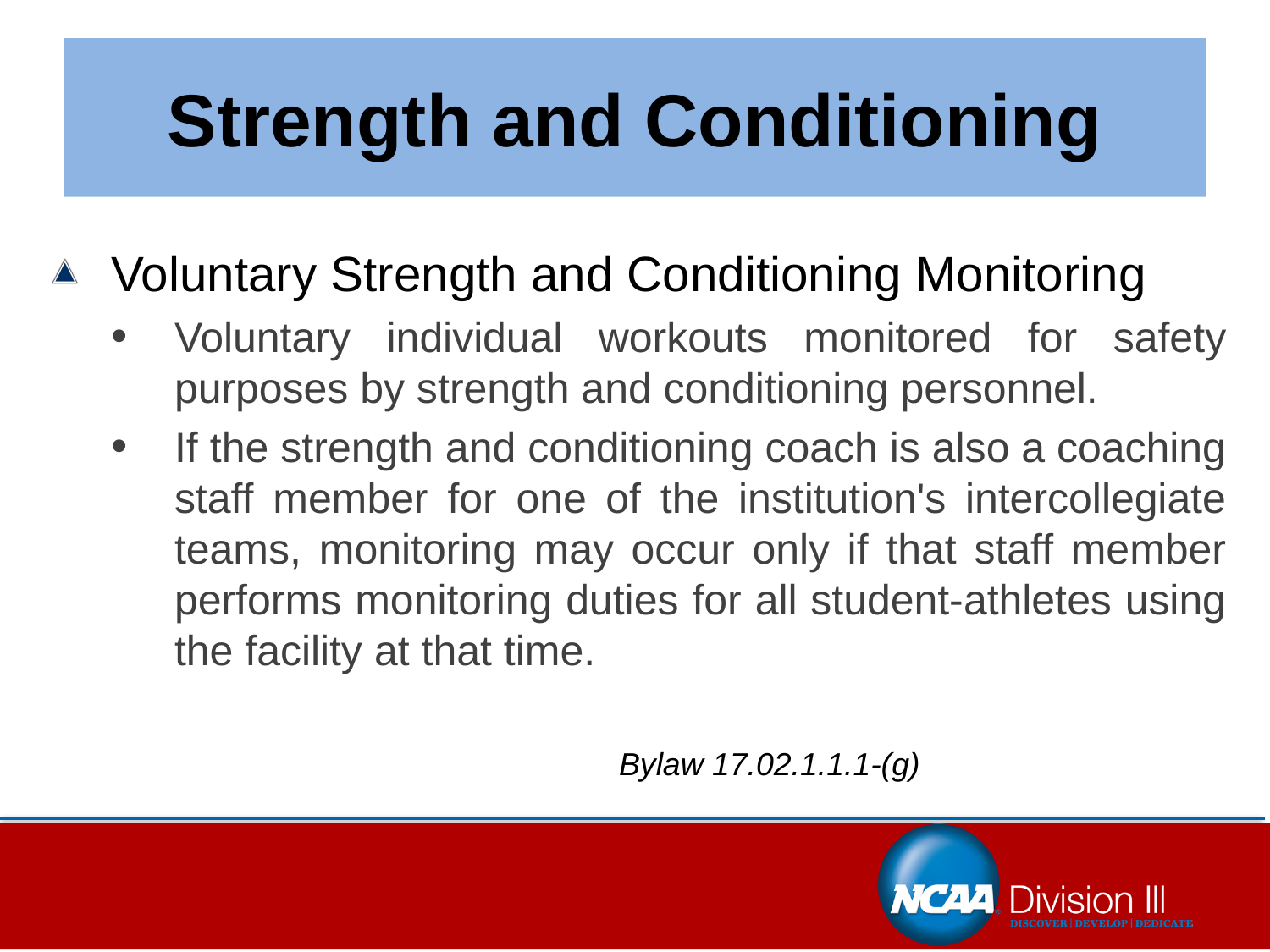

# Strength and Conditioning
Voluntary Strength and Conditioning Monitoring
Voluntary individual workouts monitored for safety purposes by strength and conditioning personnel.
If the strength and conditioning coach is also a coaching staff member for one of the institution's intercollegiate teams, monitoring may occur only if that staff member performs monitoring duties for all student-athletes using the facility at that time.
												Bylaw 17.02.1.1.1-(g)